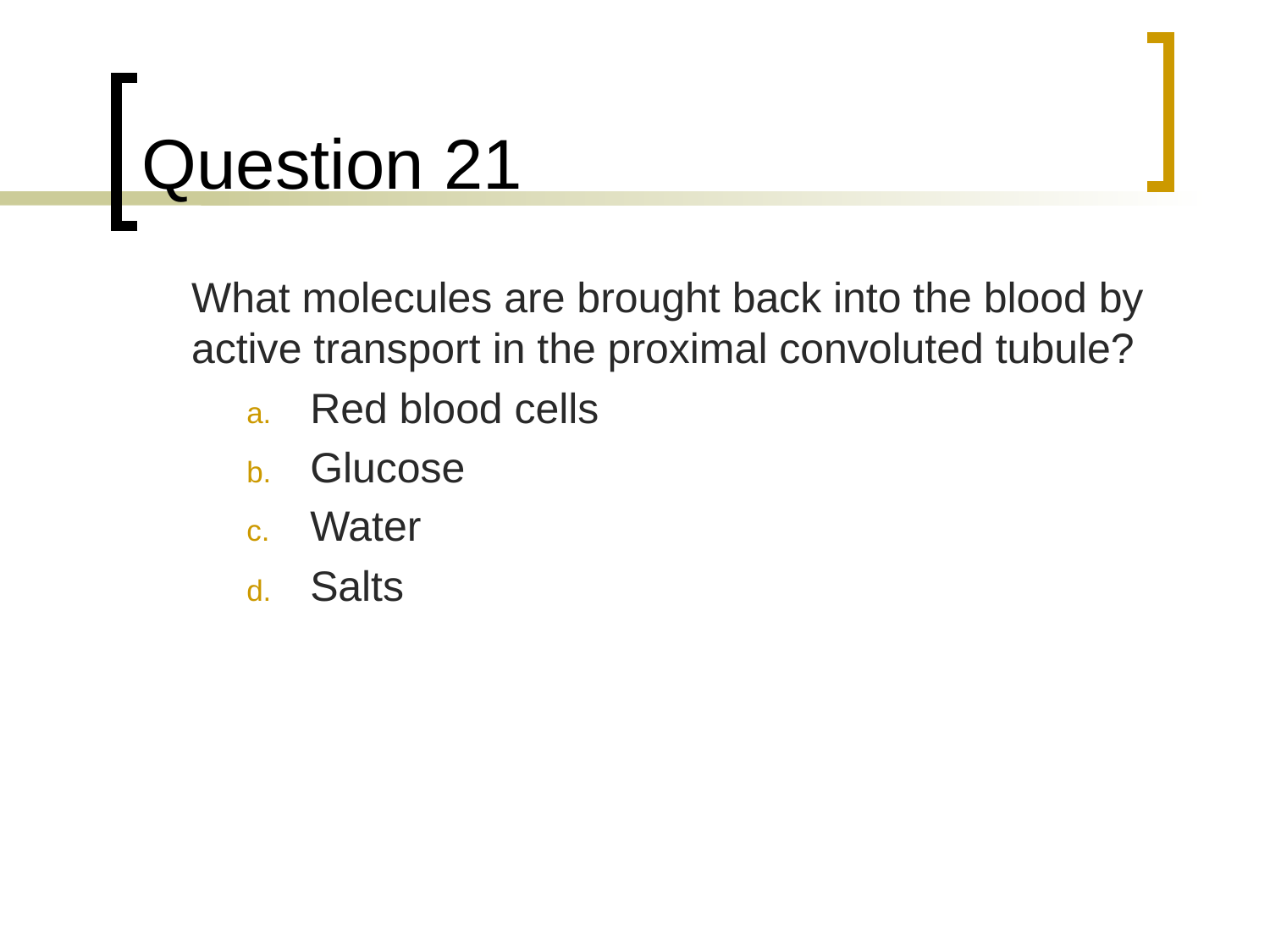

# Question 21
	What molecules are brought back into the blood by active transport in the proximal convoluted tubule?
Red blood cells
Glucose
Water
Salts